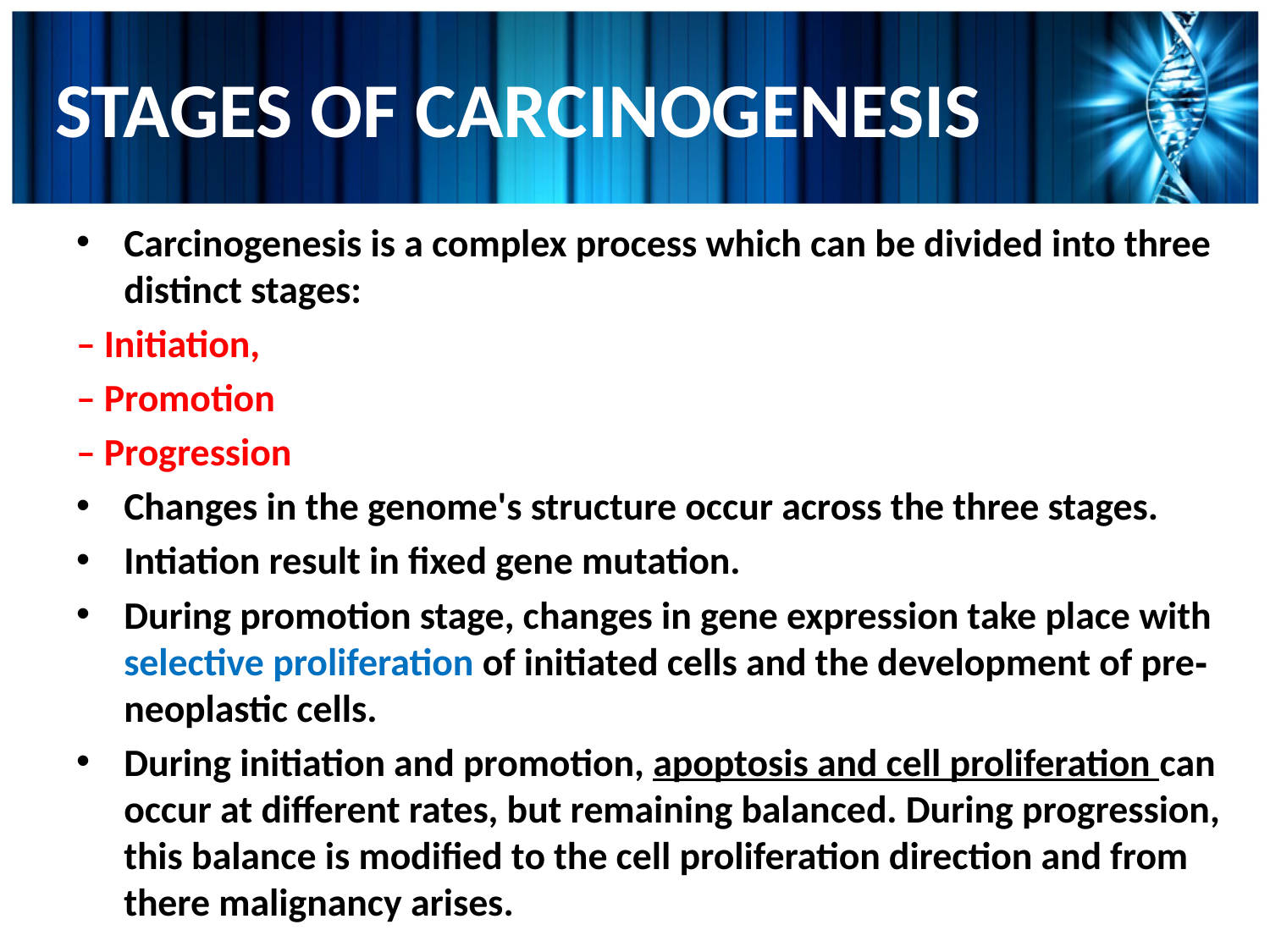

# STAGES OF CARCINOGENESIS
Carcinogenesis is a complex process which can be divided into three distinct stages:
– Initiation,
– Promotion
– Progression
Changes in the genome's structure occur across the three stages.
Intiation result in fixed gene mutation.
During promotion stage, changes in gene expression take place with selective proliferation of initiated cells and the development of pre‐neoplastic cells.
During initiation and promotion, apoptosis and cell proliferation can occur at different rates, but remaining balanced. During progression, this balance is modified to the cell proliferation direction and from there malignancy arises.